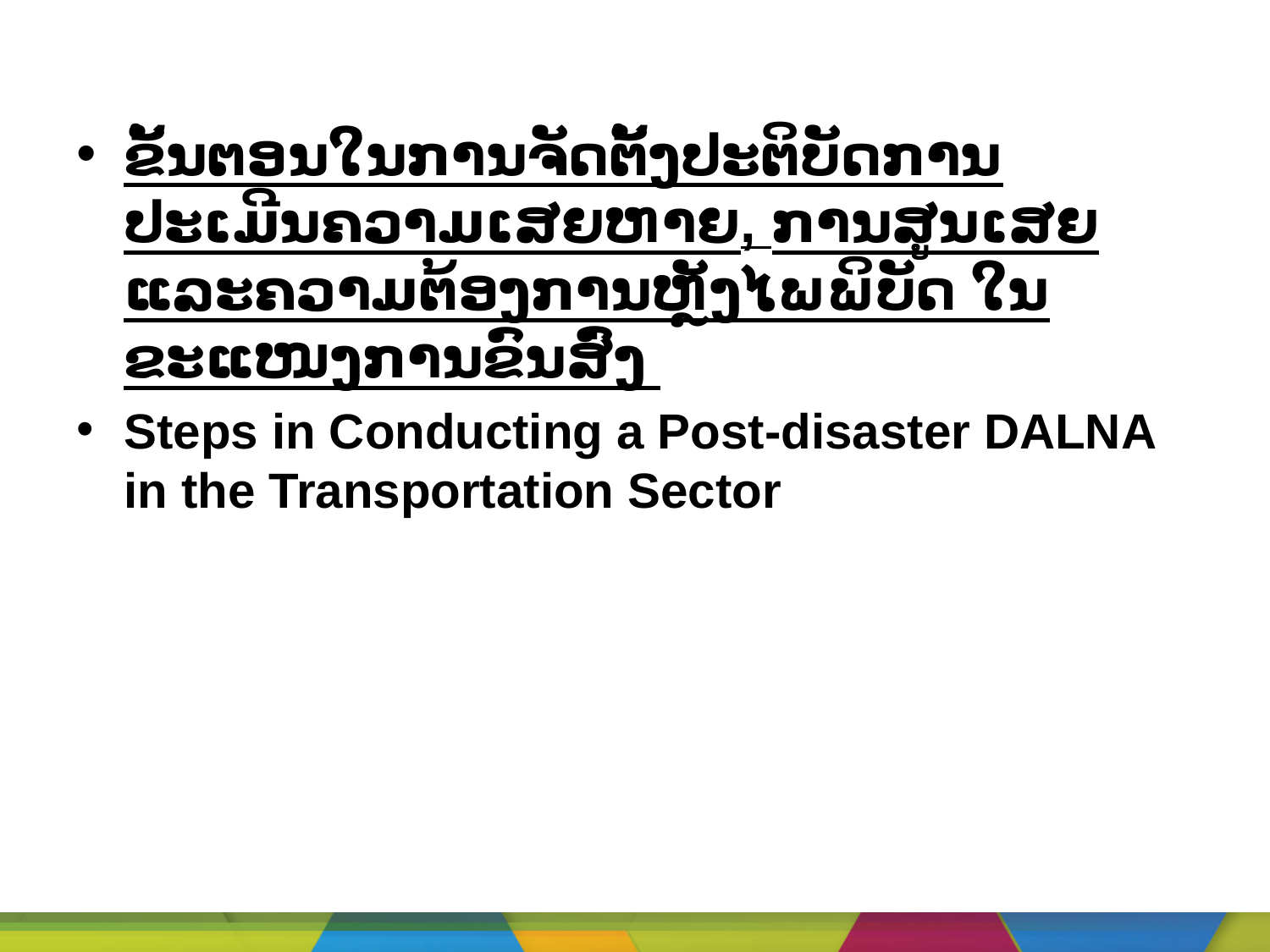

#
ຂັ້ນຕອນໃນການຈັດຕັ້ງປະຕິບັດການປະເມີນຄວາມເສຍຫາຍ, ການສູນເສຍ ແລະຄວາມຕ້ອງການຫຼັງໄພພິບັດ ໃນຂະແໜງການຂົນສົ່ງ
Steps in Conducting a Post-disaster DALNA in the Transportation Sector